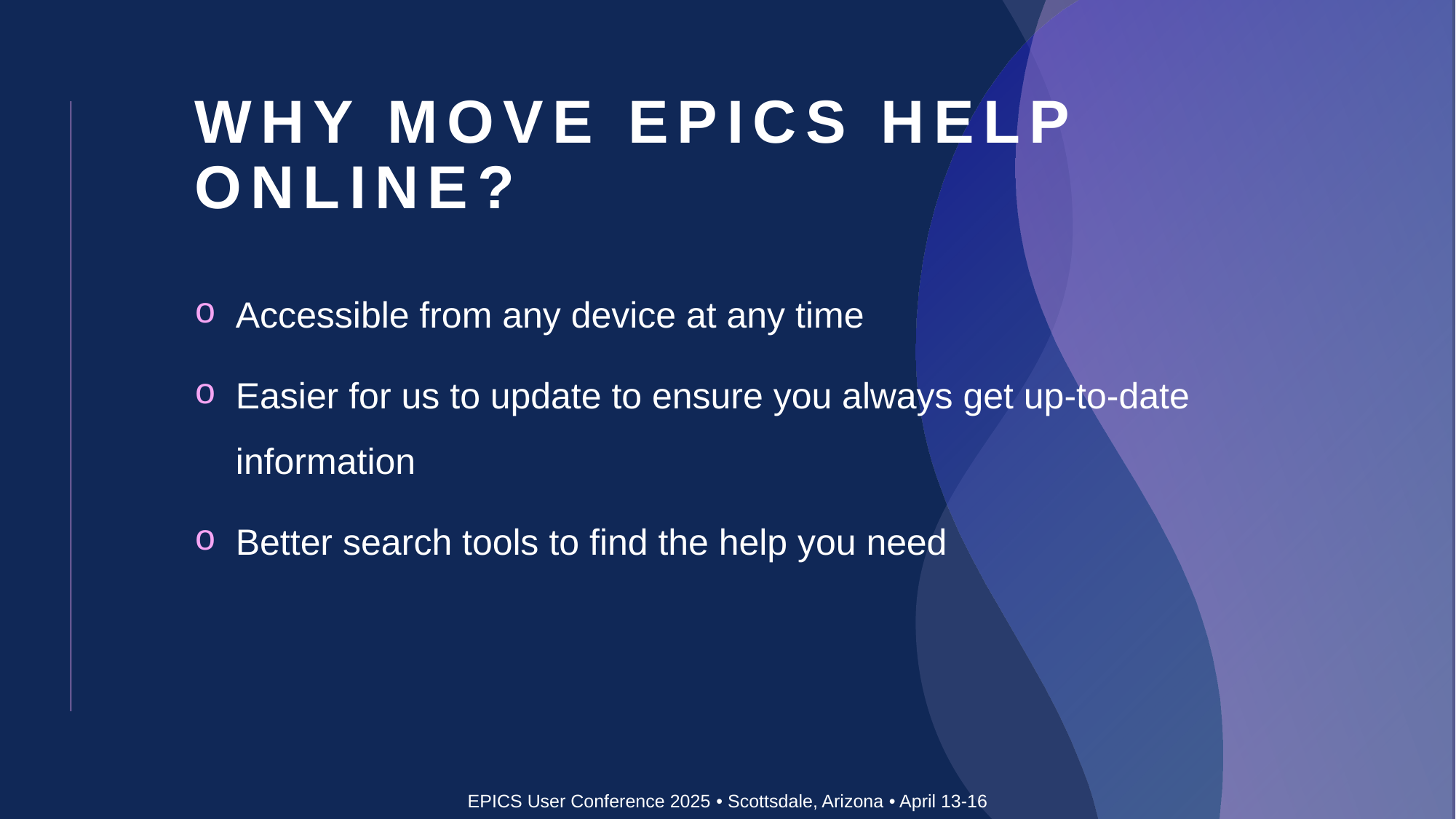

# Why move EPICS Help online?
Accessible from any device at any time
Easier for us to update to ensure you always get up-to-date information
Better search tools to find the help you need